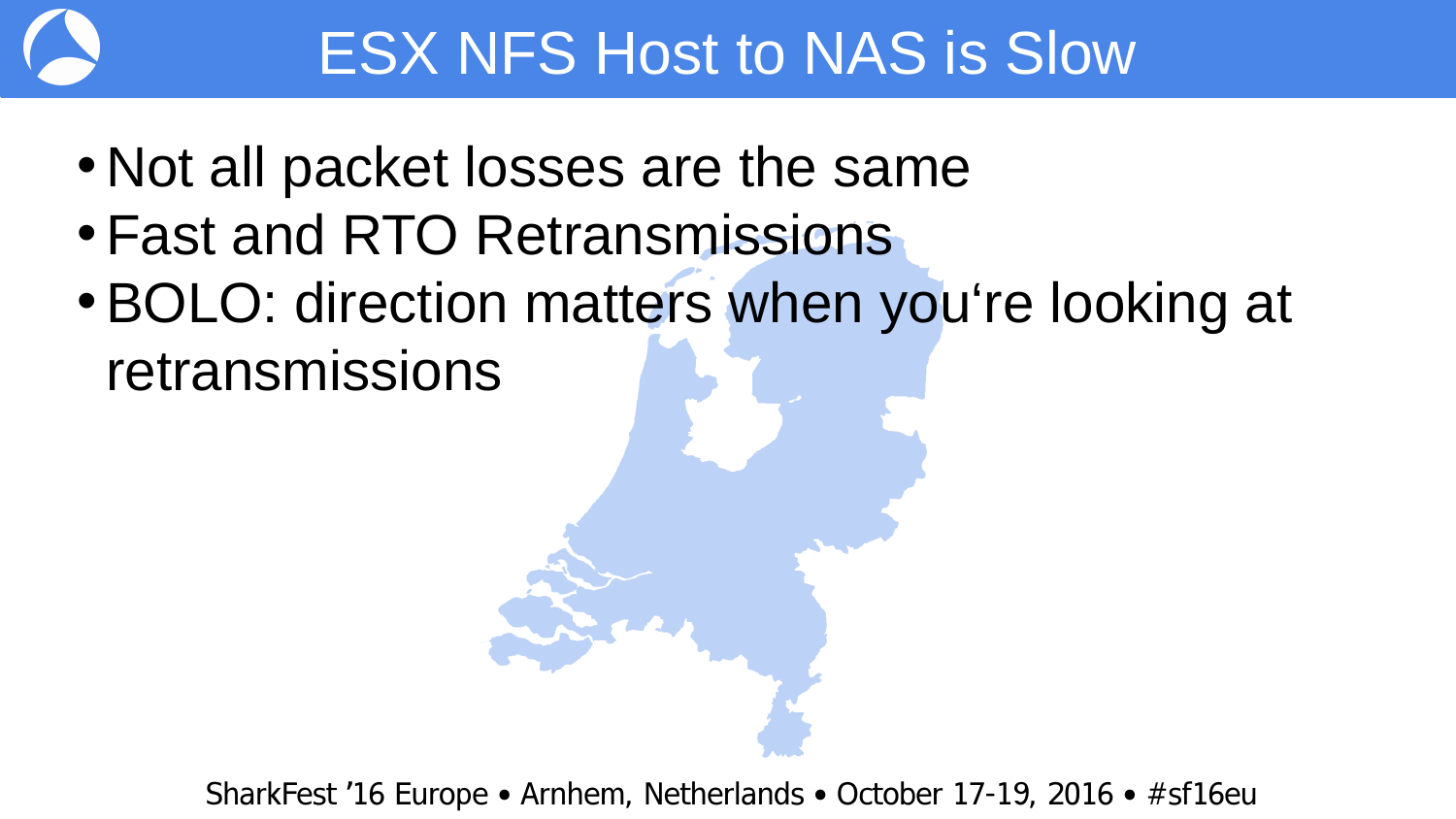

ESX NFS Host to NAS is Slow
Not all packet losses are the same
Fast and RTO Retransmissions
BOLO: direction matters when you‘re looking at retransmissions